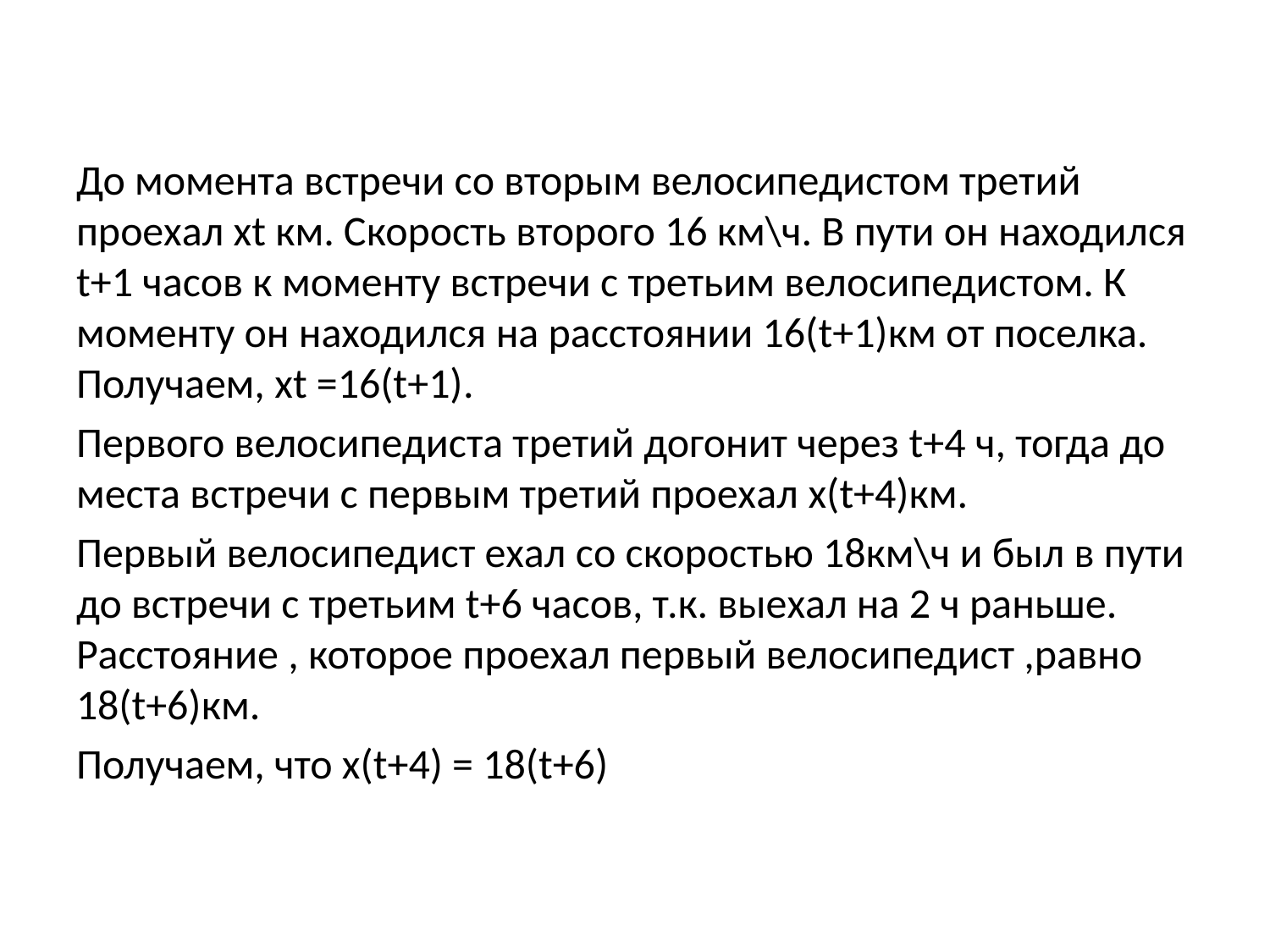

#
До момента встречи со вторым велосипедистом третий проехал xt км. Скорость второго 16 км\ч. В пути он находился t+1 часов к моменту встречи с третьим велосипедистом. К моменту он находился на расстоянии 16(t+1)км от поселка. Получаем, xt =16(t+1).
Первого велосипедиста третий догонит через t+4 ч, тогда до места встречи с первым третий проехал x(t+4)км.
Первый велосипедист ехал со скоростью 18км\ч и был в пути до встречи с третьим t+6 часов, т.к. выехал на 2 ч раньше. Расстояние , которое проехал первый велосипедист ,равно 18(t+6)км.
Получаем, что x(t+4) = 18(t+6)